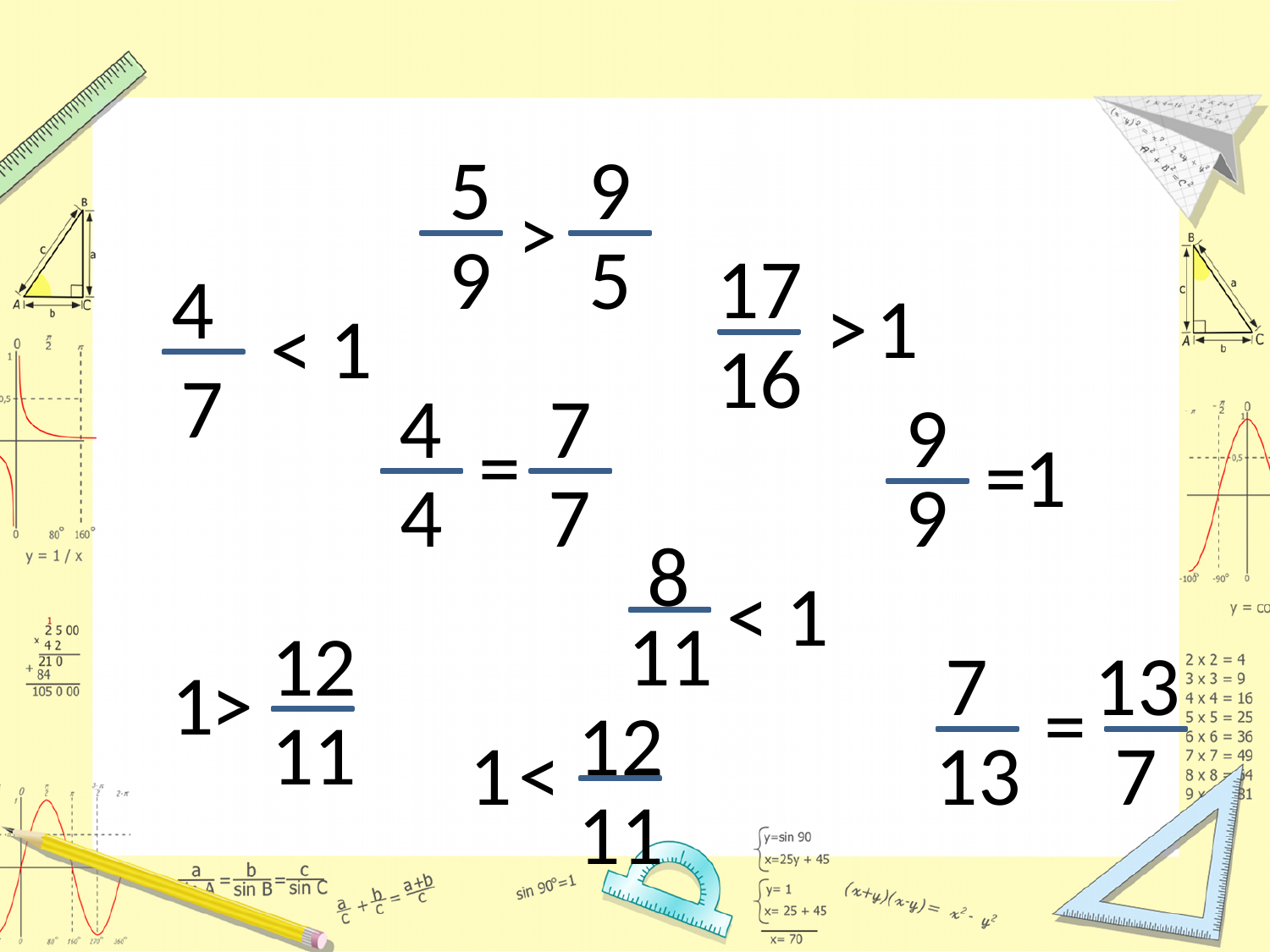

5
9
>
9
5

17
4
>
1
<

1
16

7
4
7
9
=
=
1
4
7
9

8
<
1
11
12

7
13
1
>
=
12
11

1
<
13
7

11